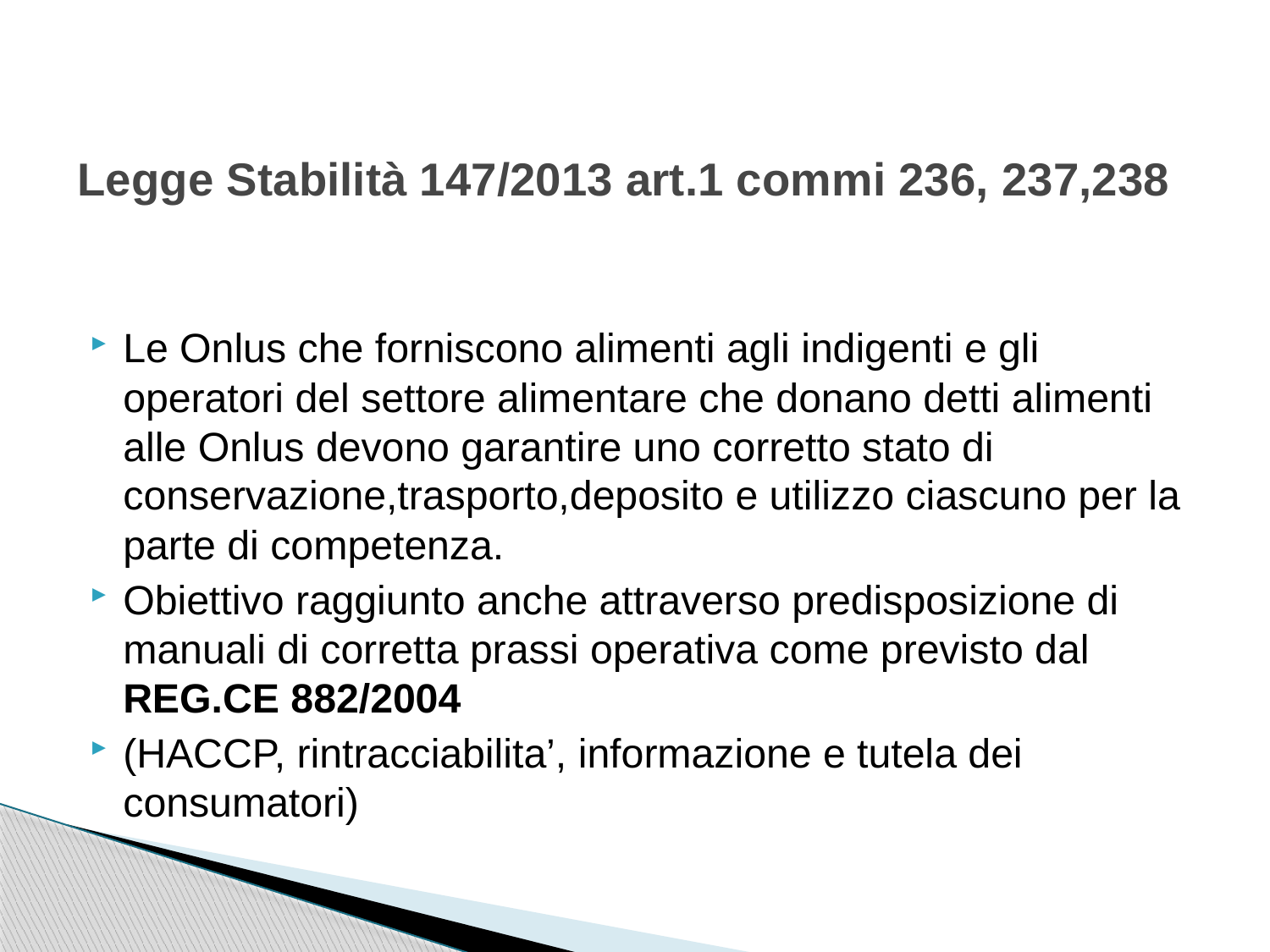

# Legge Stabilità 147/2013 art.1 commi 236, 237,238

Le Onlus che forniscono alimenti agli indigenti e gli operatori del settore alimentare che donano detti alimenti alle Onlus devono garantire uno corretto stato di conservazione,trasporto,deposito e utilizzo ciascuno per la parte di competenza.
Obiettivo raggiunto anche attraverso predisposizione di manuali di corretta prassi operativa come previsto dal REG.CE 882/2004
(HACCP, rintracciabilita’, informazione e tutela dei consumatori)